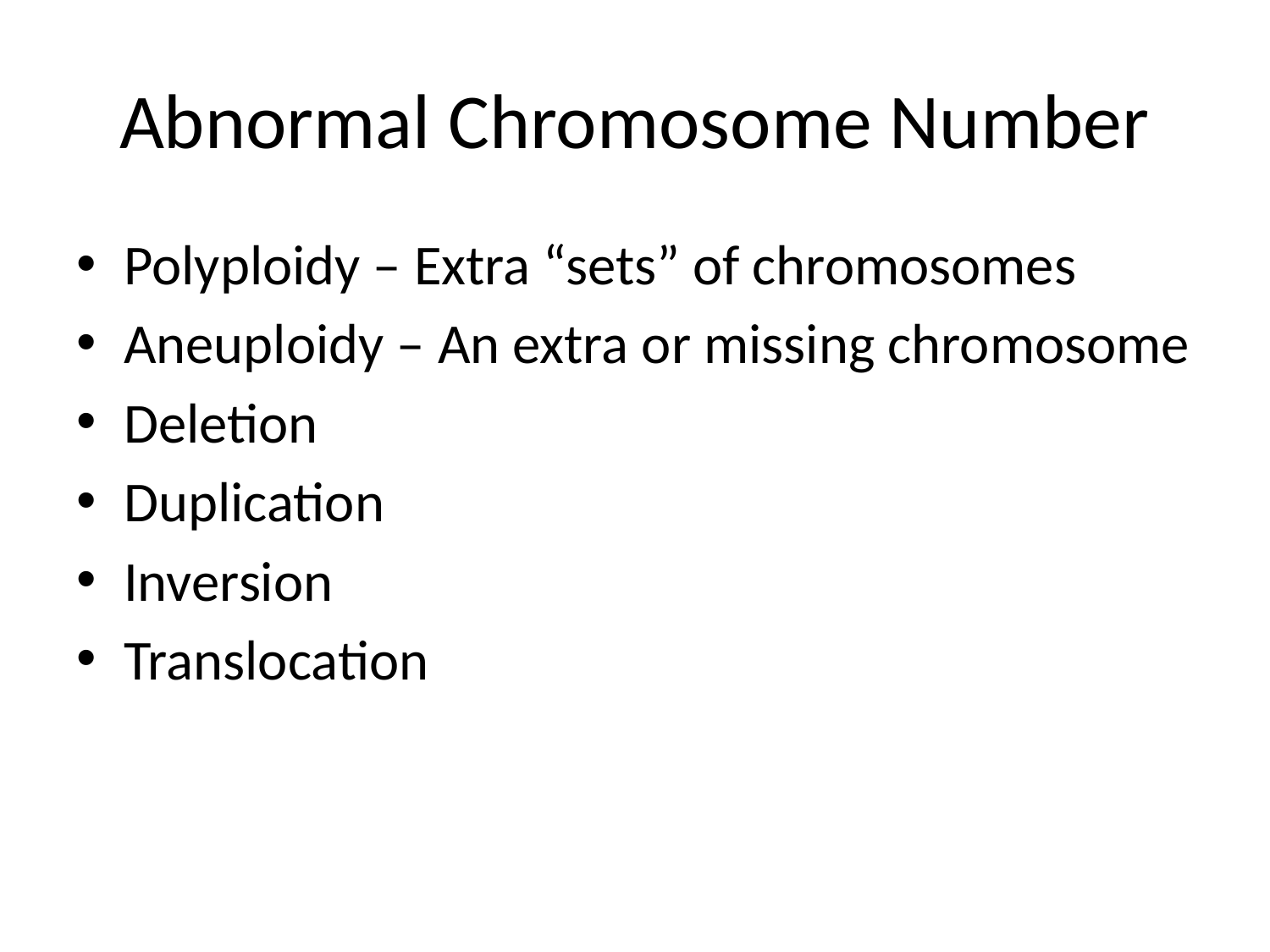

# Abnormal Chromosome Number
Polyploidy – Extra “sets” of chromosomes
Aneuploidy – An extra or missing chromosome
Deletion
Duplication
Inversion
Translocation